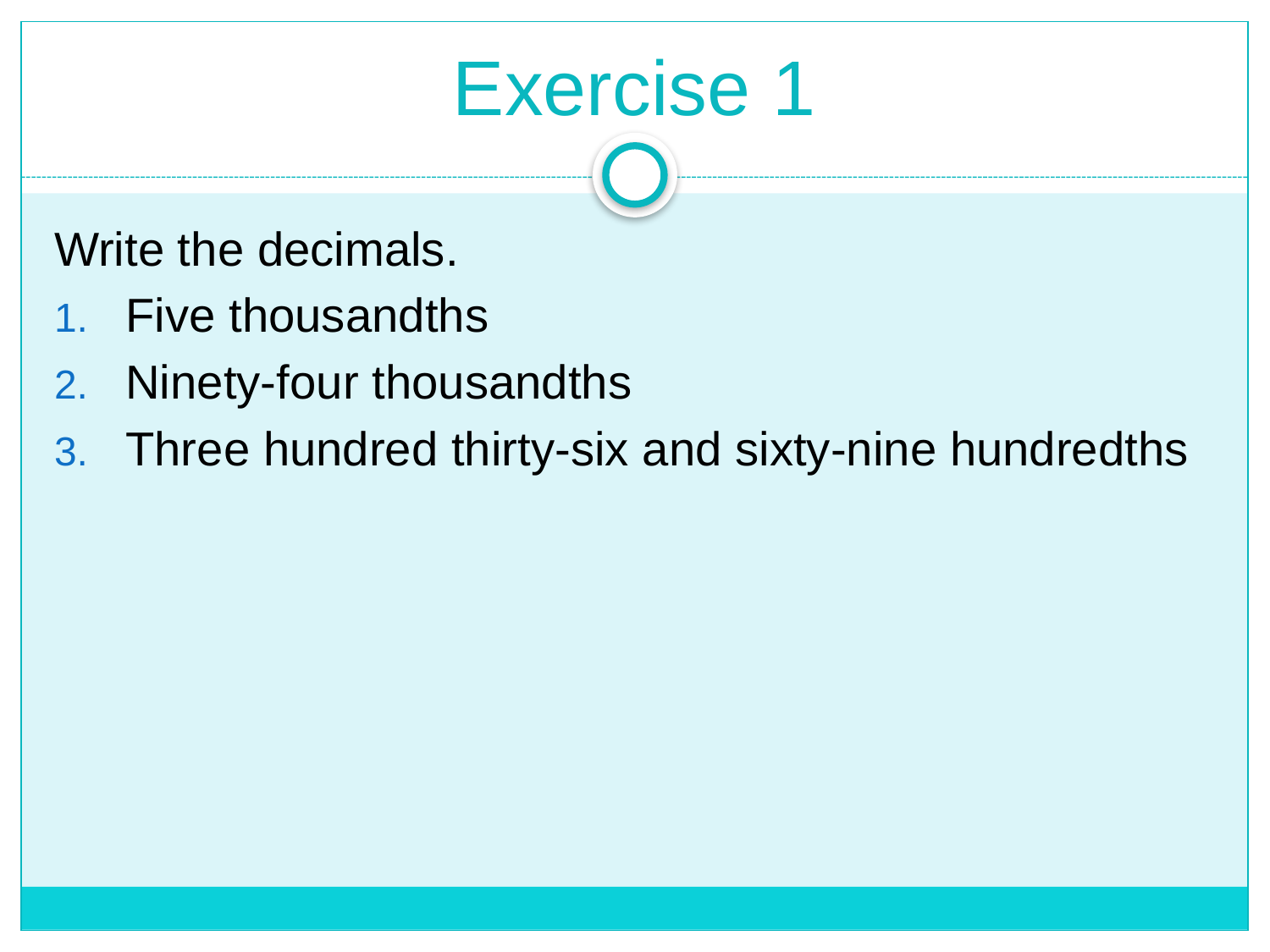

# Exercise 1
Write the decimals.
Five thousandths
Ninety-four thousandths
Three hundred thirty-six and sixty-nine hundredths